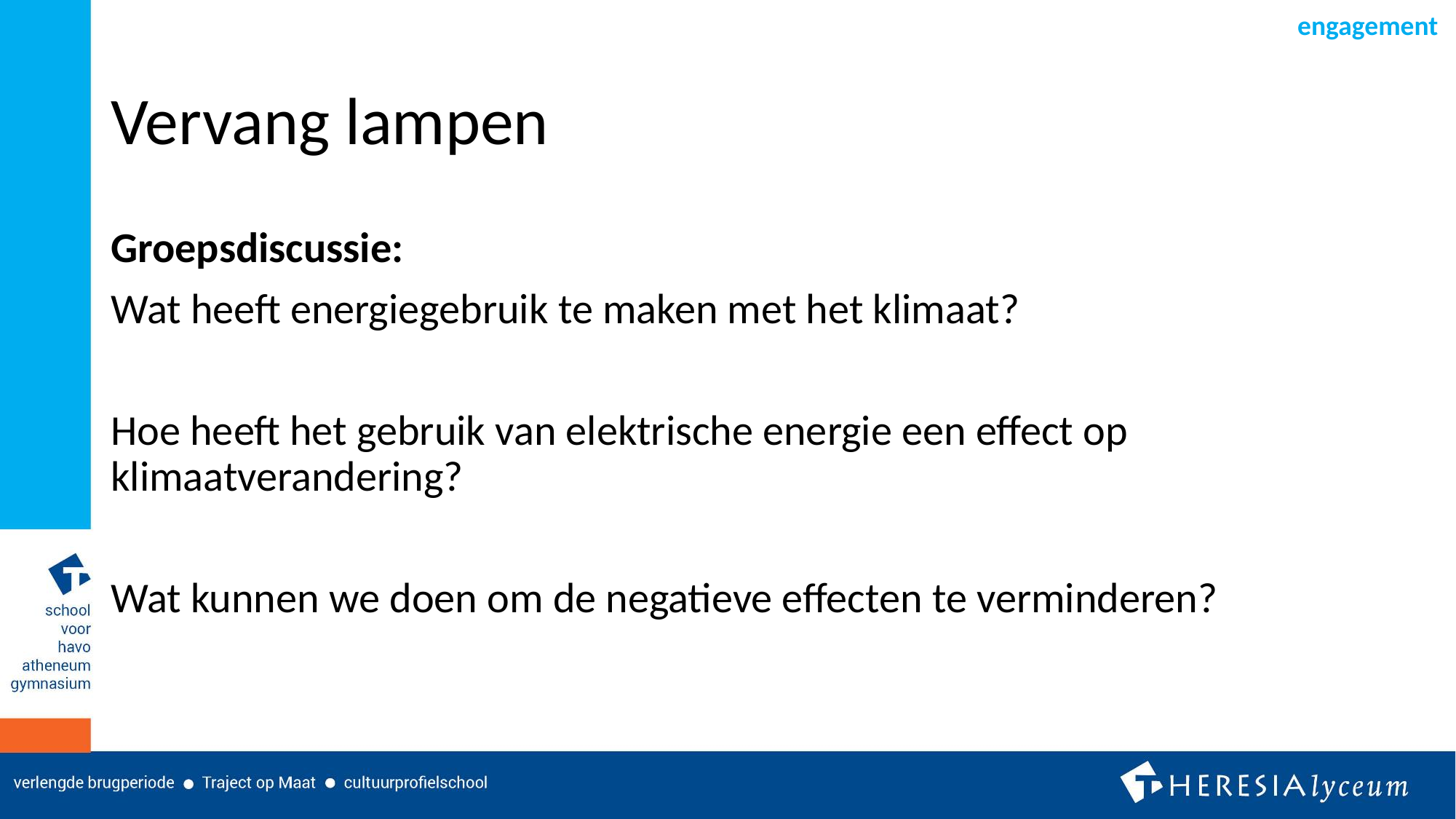

engagement
# Vervang lampen
Groepsdiscussie:
Wat heeft energiegebruik te maken met het klimaat?

Hoe heeft het gebruik van elektrische energie een effect op klimaatverandering?

Wat kunnen we doen om de negatieve effecten te verminderen?